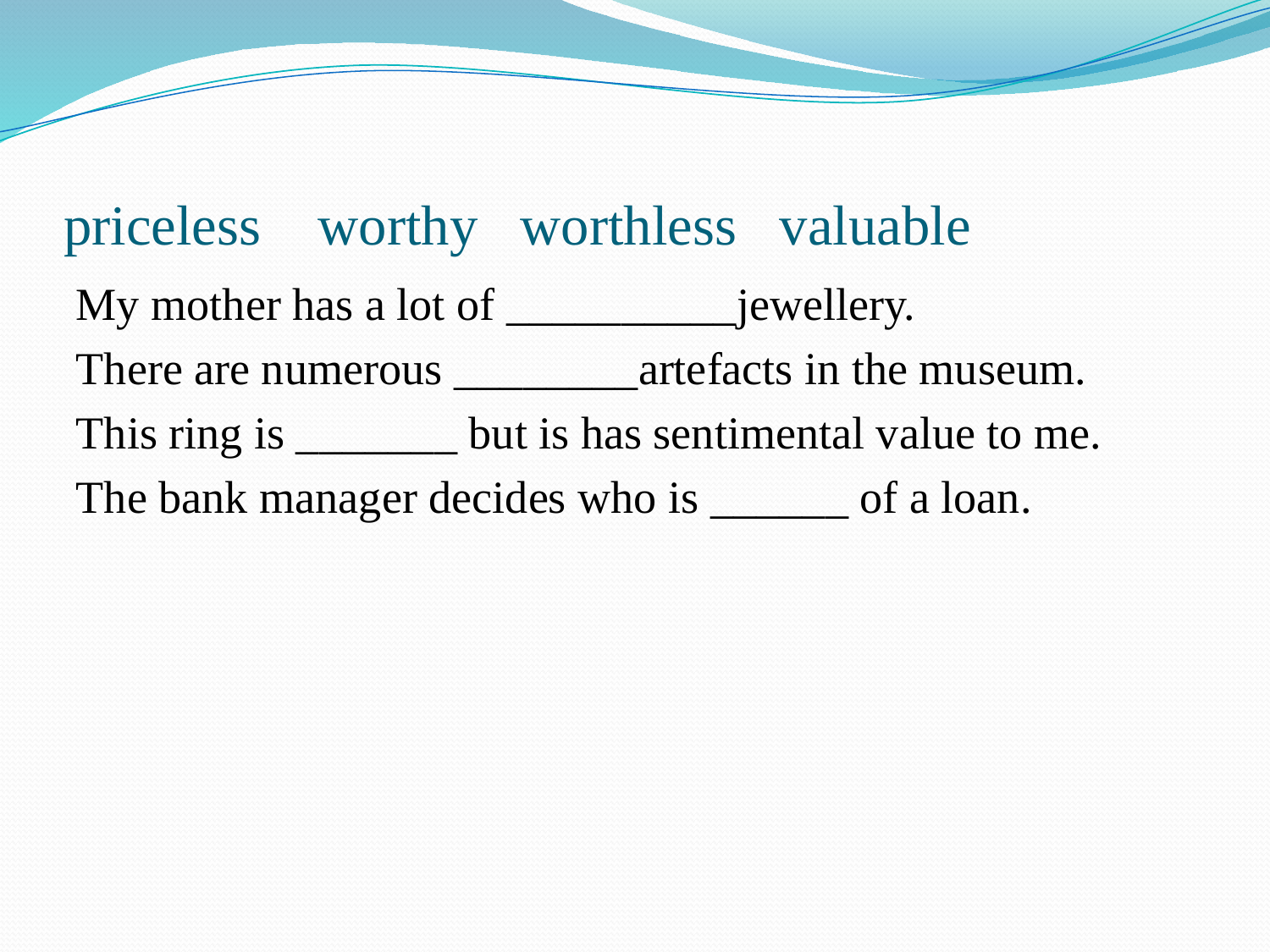

# priceless    worthy   worthless   valuable
My mother has a lot of __________jewellery.
There are numerous ________artefacts in the museum.
This ring is _______ but is has sentimental value to me.
The bank manager decides who is ______ of a loan.